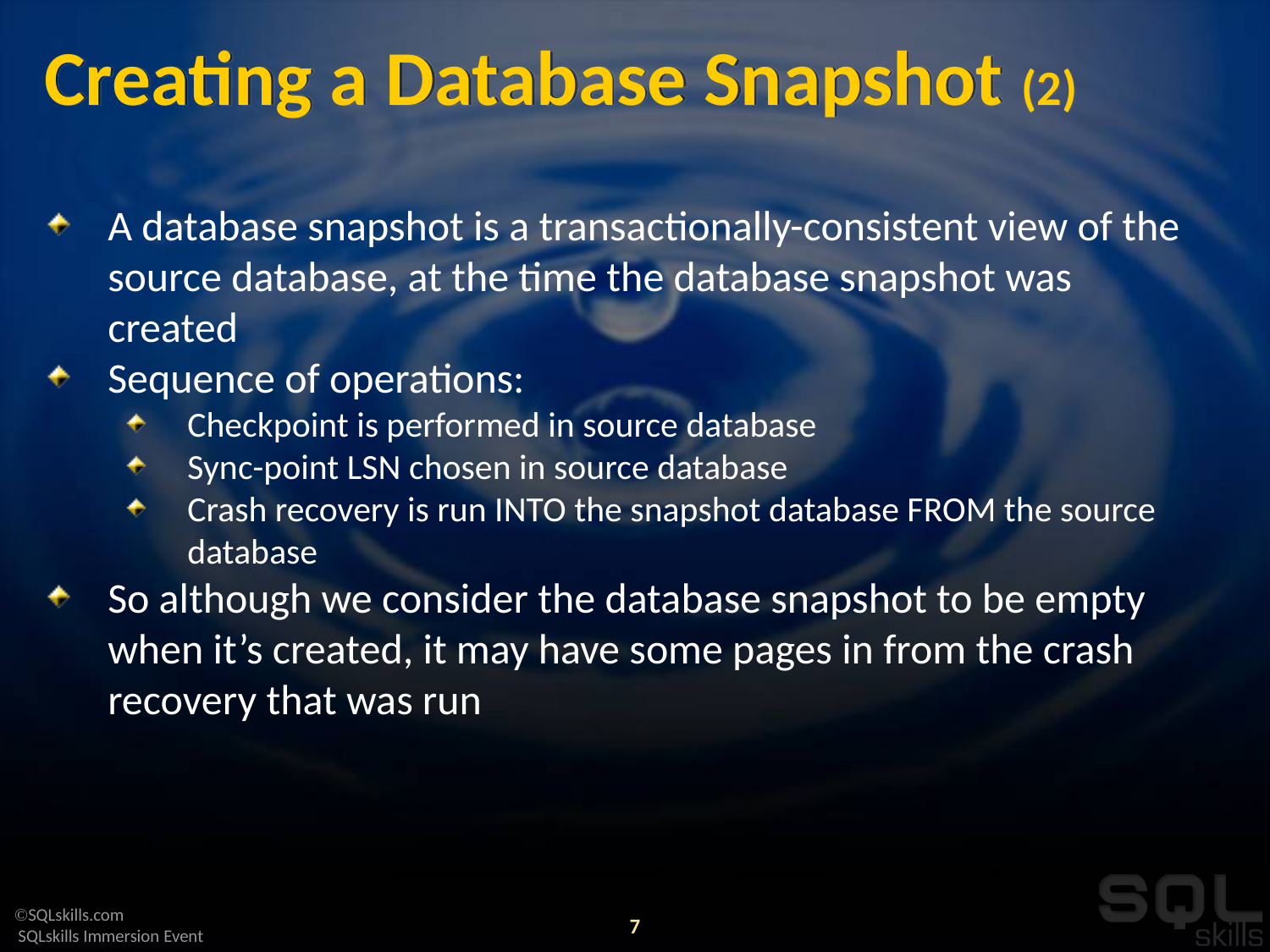

# Creating a Database Snapshot (2)
A database snapshot is a transactionally-consistent view of the source database, at the time the database snapshot was created
Sequence of operations:
Checkpoint is performed in source database
Sync-point LSN chosen in source database
Crash recovery is run INTO the snapshot database FROM the source database
So although we consider the database snapshot to be empty when it’s created, it may have some pages in from the crash recovery that was run
7